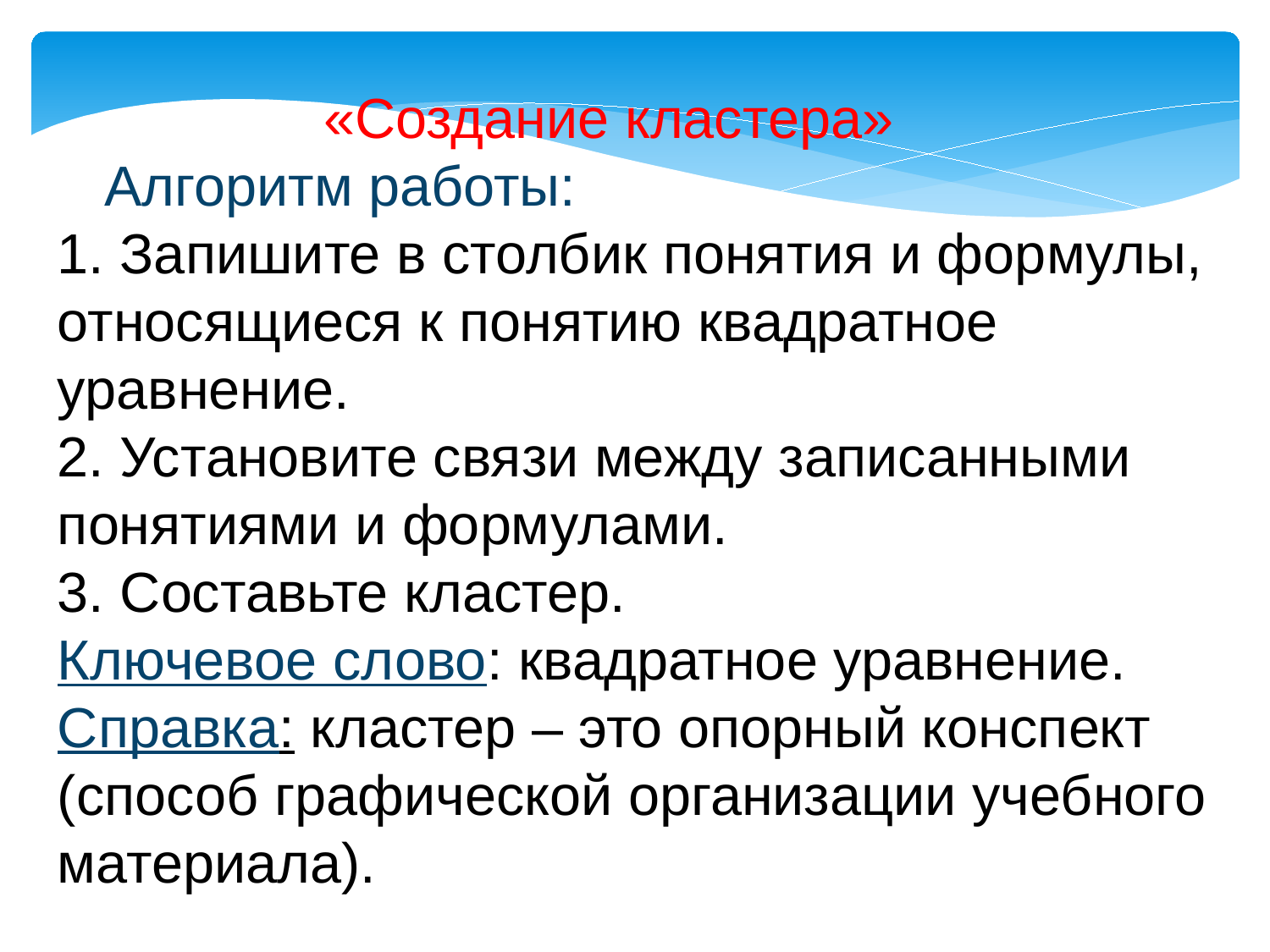

«Создание кластера»
   Алгоритм работы:
1. Запишите в столбик понятия и формулы, относящиеся к понятию квадратное уравнение.
2. Установите связи между записанными понятиями и формулами.
3. Составьте кластер.
Ключевое слово: квадратное уравнение.
Справка: кластер – это опорный конспект (способ графической организации учебного материала).